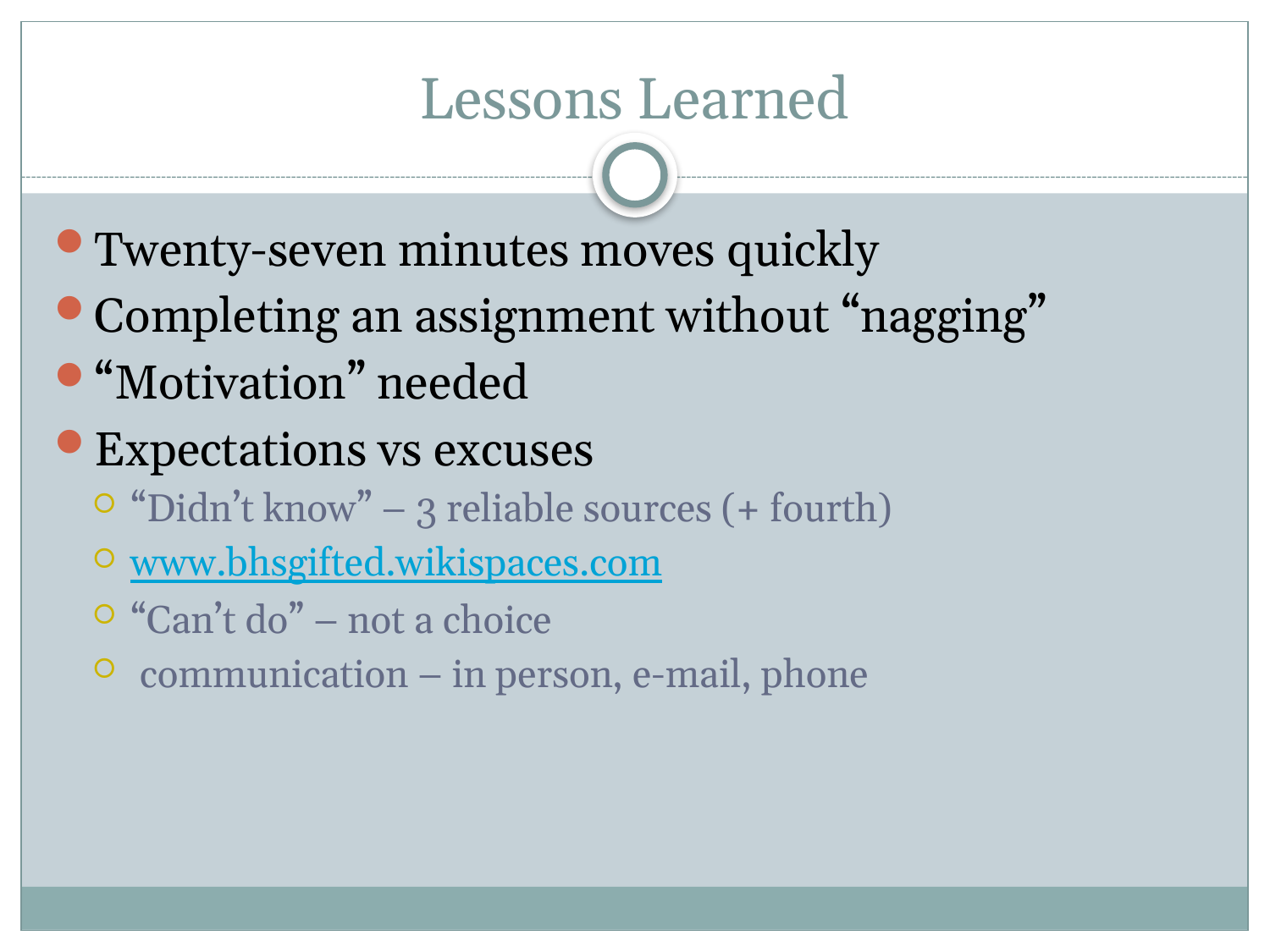

# Lessons Learned
Twenty-seven minutes moves quickly
Completing an assignment without “nagging”
“Motivation” needed
Expectations vs excuses
“Didn’t know” – 3 reliable sources (+ fourth)
www.bhsgifted.wikispaces.com
“Can’t do” – not a choice
 communication – in person, e-mail, phone